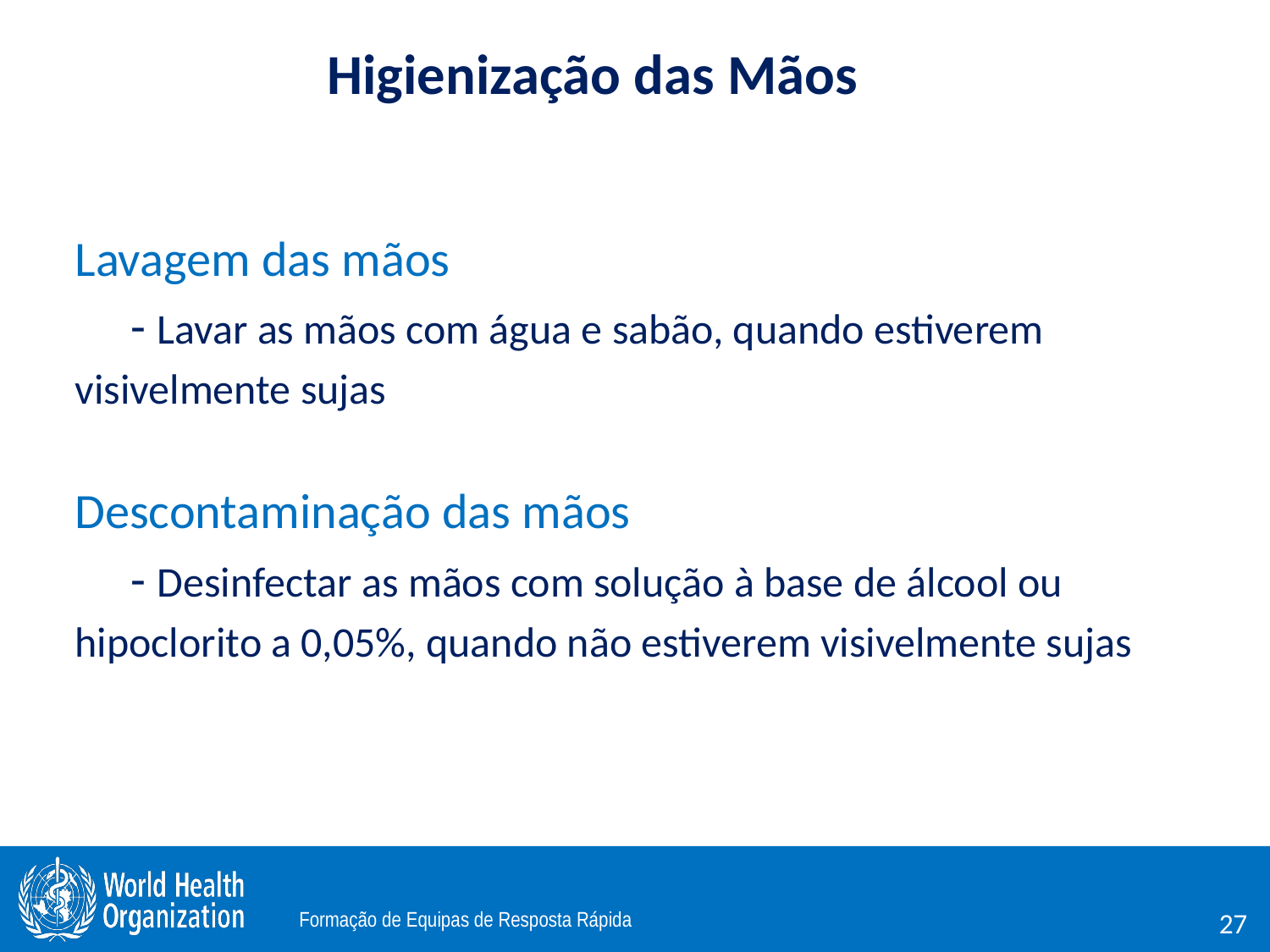

Higienização das Mãos
Lavagem das mãos
     - Lavar as mãos com água e sabão, quando estiverem visivelmente sujas

Descontaminação das mãos
     - Desinfectar as mãos com solução à base de álcool ou hipoclorito a 0,05%, quando não estiverem visivelmente sujas